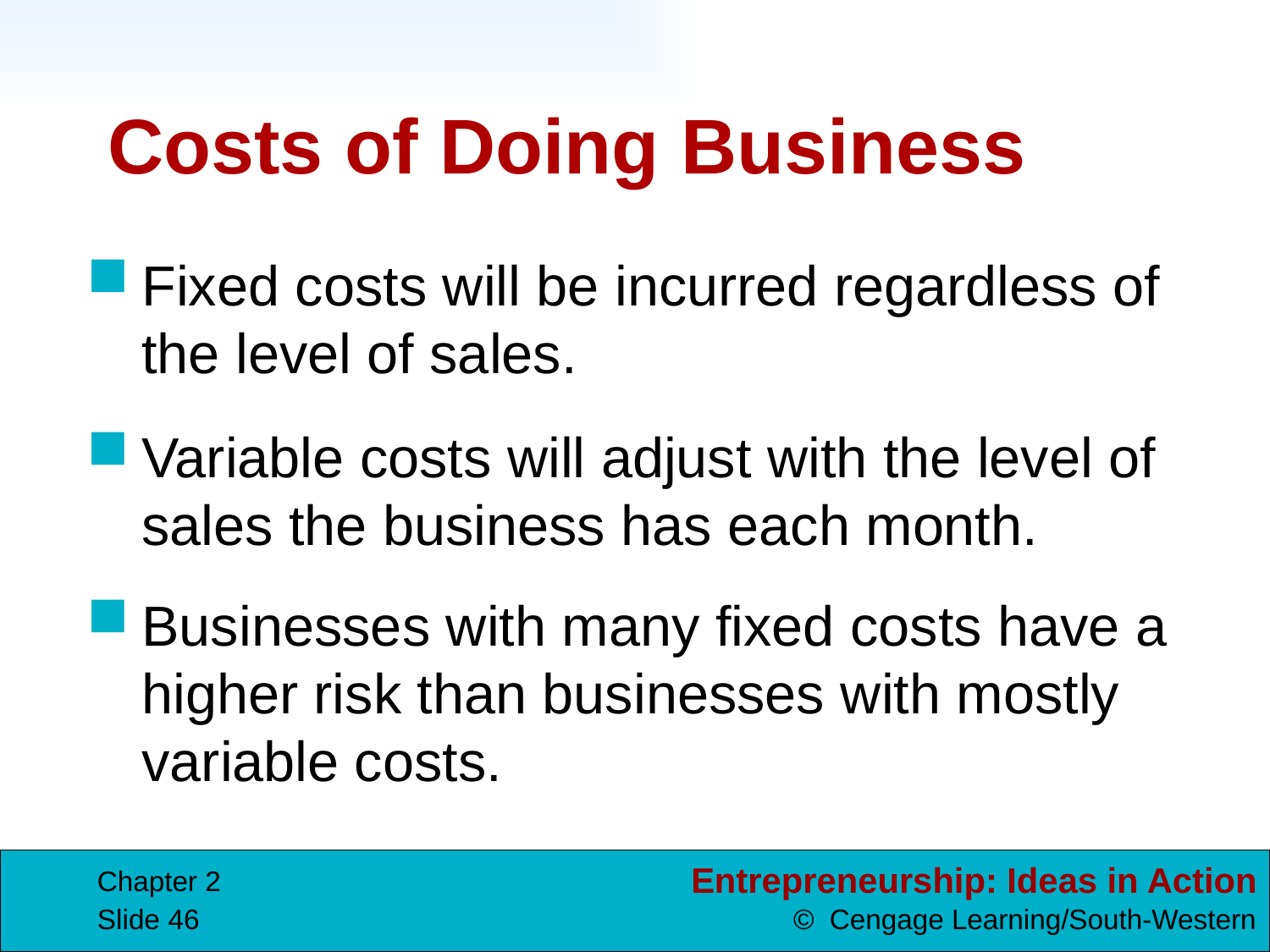

# Costs of Doing Business

Fixed costs will be incurred regardless of the level of sales.
Variable costs will adjust with the level of sales the business has each month.
Businesses with many fixed costs have a higher risk than businesses with mostly variable costs.
Chapter 2
Slide 46